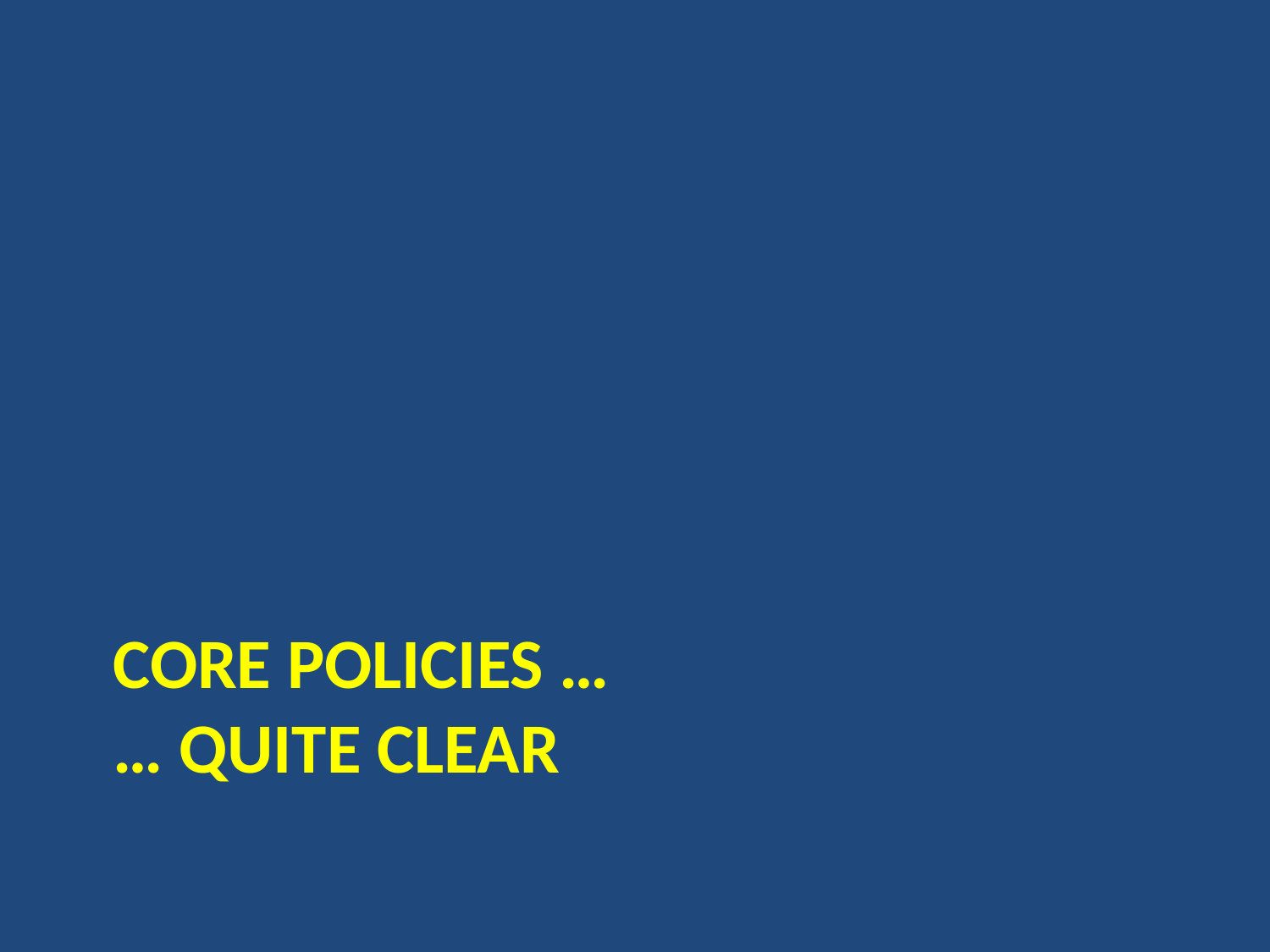

# Core policies … … quite clear